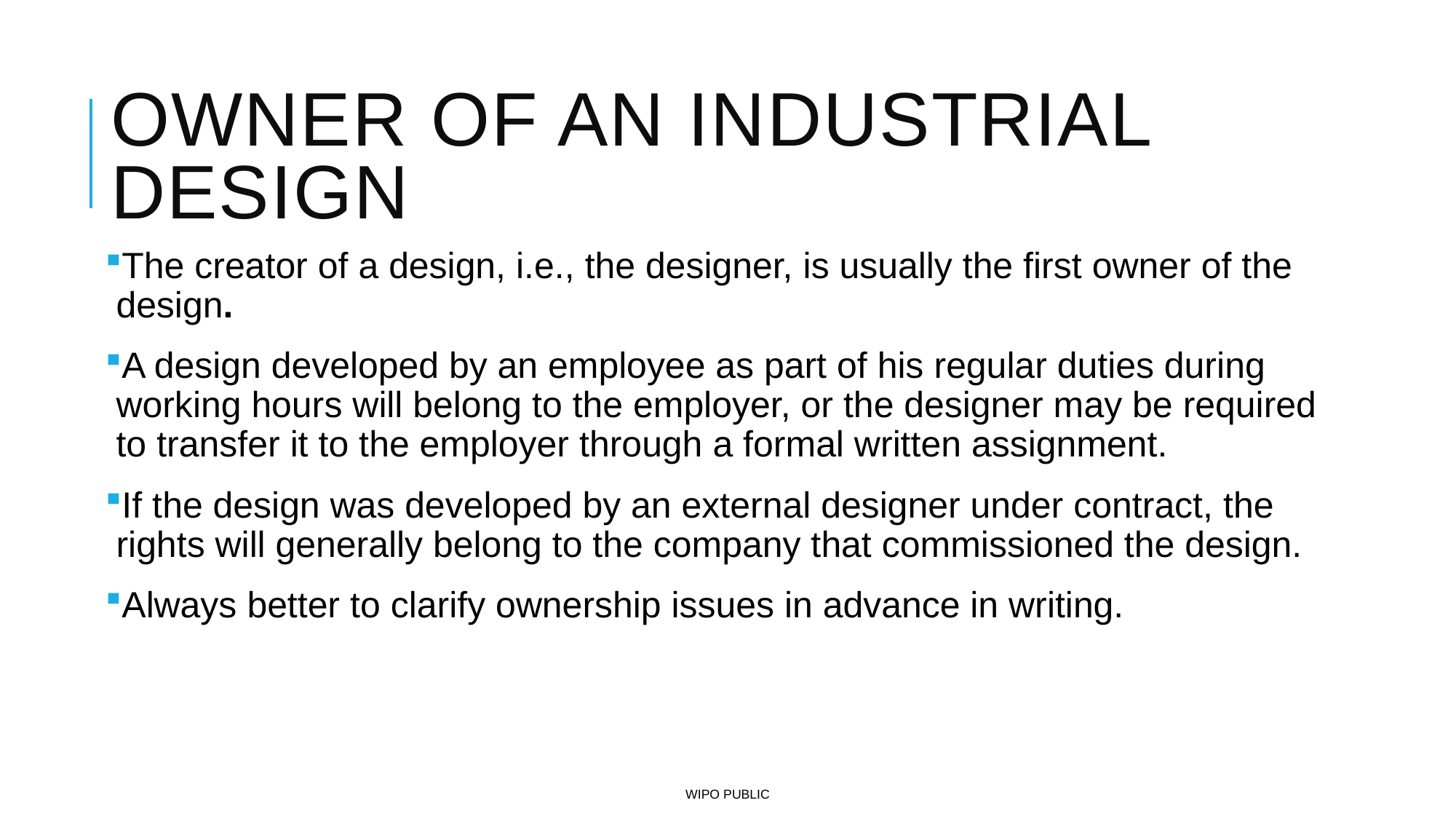

# Owner of an industrial design
The creator of a design, i.e., the designer, is usually the first owner of the design.
A design developed by an employee as part of his regular duties during working hours will belong to the employer, or the designer may be required to transfer it to the employer through a formal written assignment.
If the design was developed by an external designer under contract, the rights will generally belong to the company that commissioned the design.
Always better to clarify ownership issues in advance in writing.